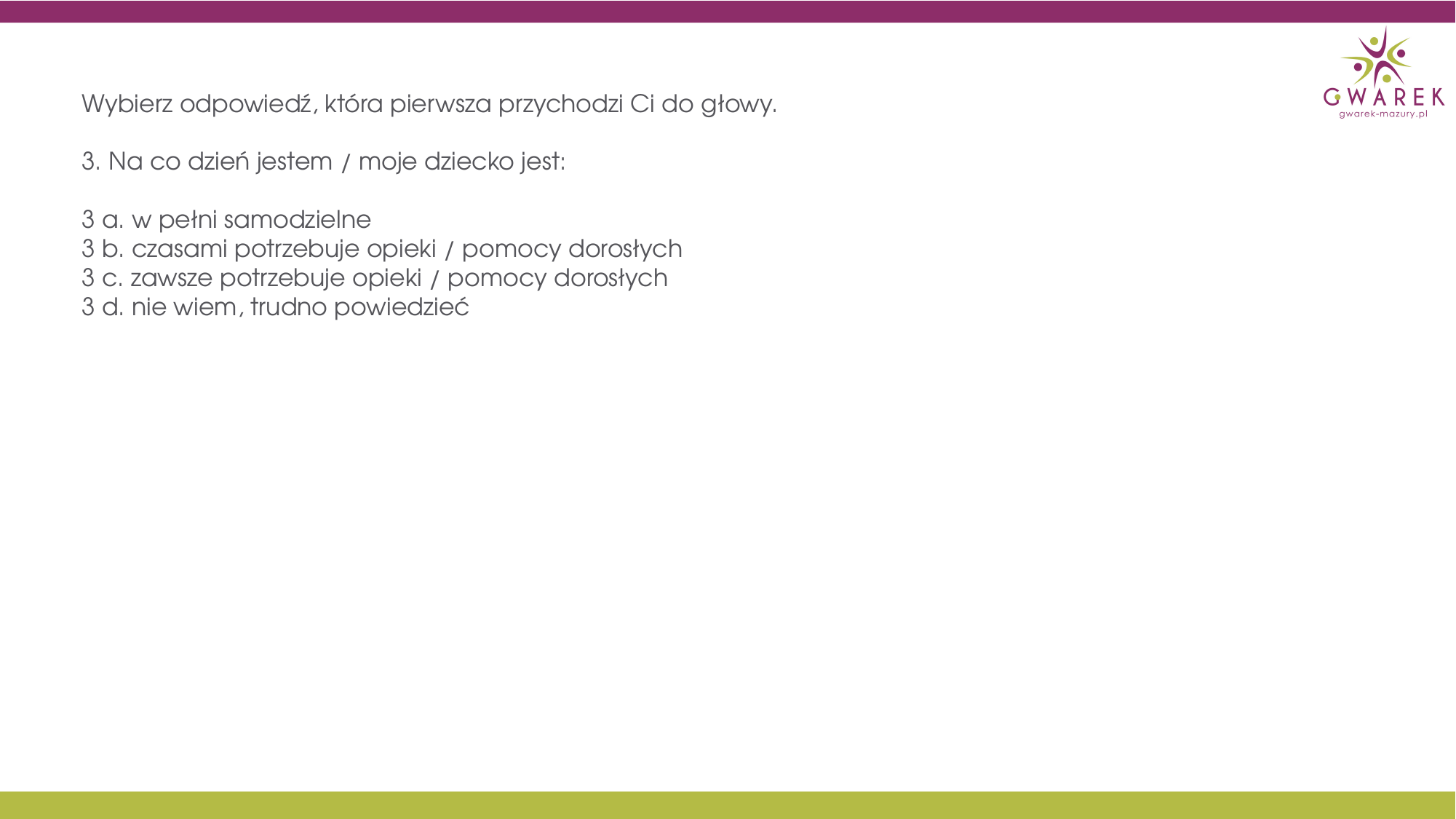

Wybierz odpowiedź, która pierwsza przychodzi Ci do głowy.

3. Na co dzień jestem / moje dziecko jest:

3 a. w pełni samodzielne
3 b. czasami potrzebuje opieki / pomocy dorosłych
3 c. zawsze potrzebuje opieki / pomocy dorosłych
3 d. nie wiem, trudno powiedzieć